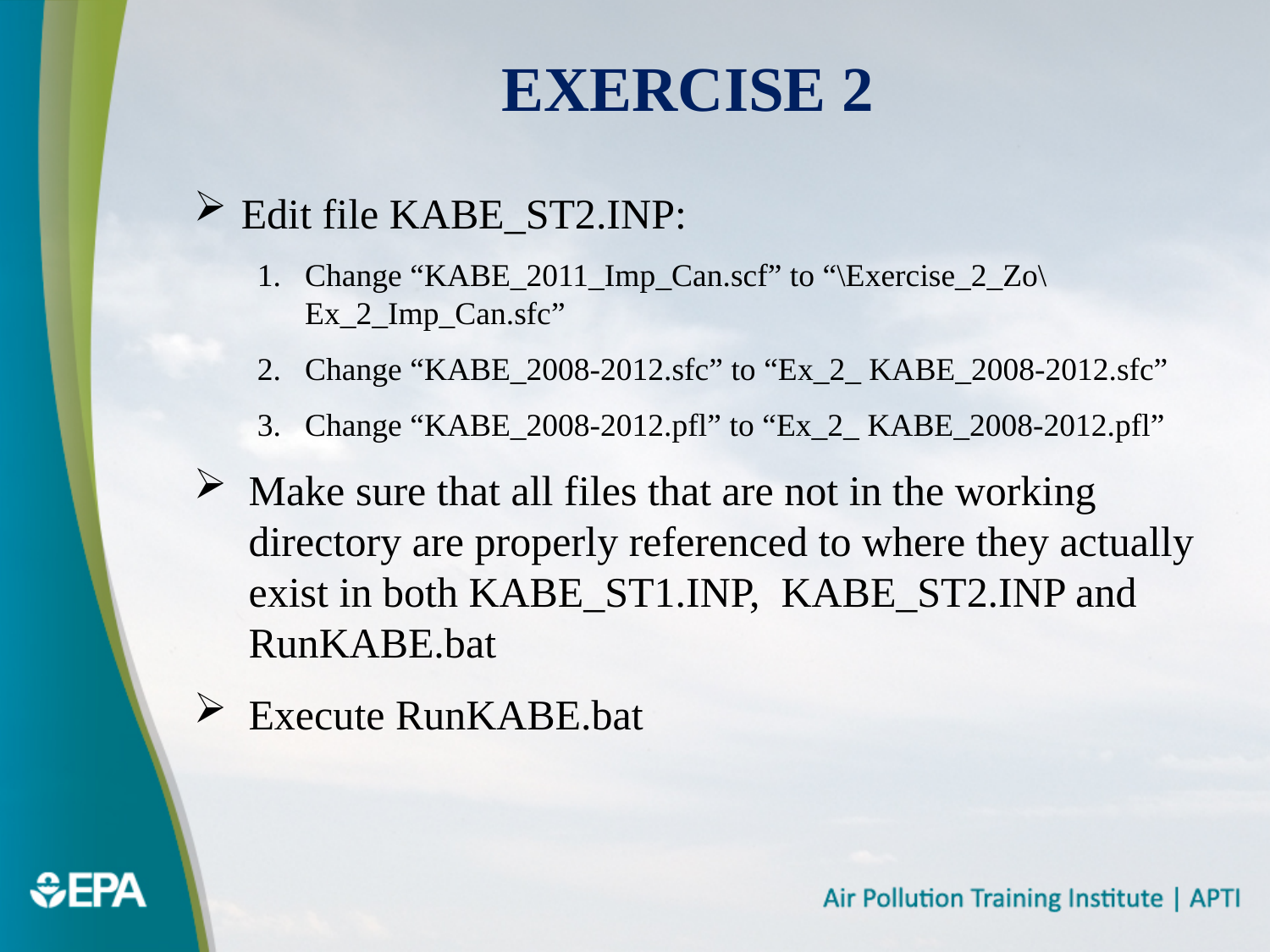

# Exercise 2
Edit file KABE_ST2.INP:
Change “KABE_2011_Imp_Can.scf” to “\Exercise_2_Zo\Ex_2_Imp_Can.sfc”
Change “KABE_2008-2012.sfc” to “Ex_2_ KABE_2008-2012.sfc”
Change “KABE_2008-2012.pfl” to “Ex_2_ KABE_2008-2012.pfl”
Make sure that all files that are not in the working directory are properly referenced to where they actually exist in both KABE_ST1.INP,  KABE_ST2.INP and RunKABE.bat
Execute RunKABE.bat